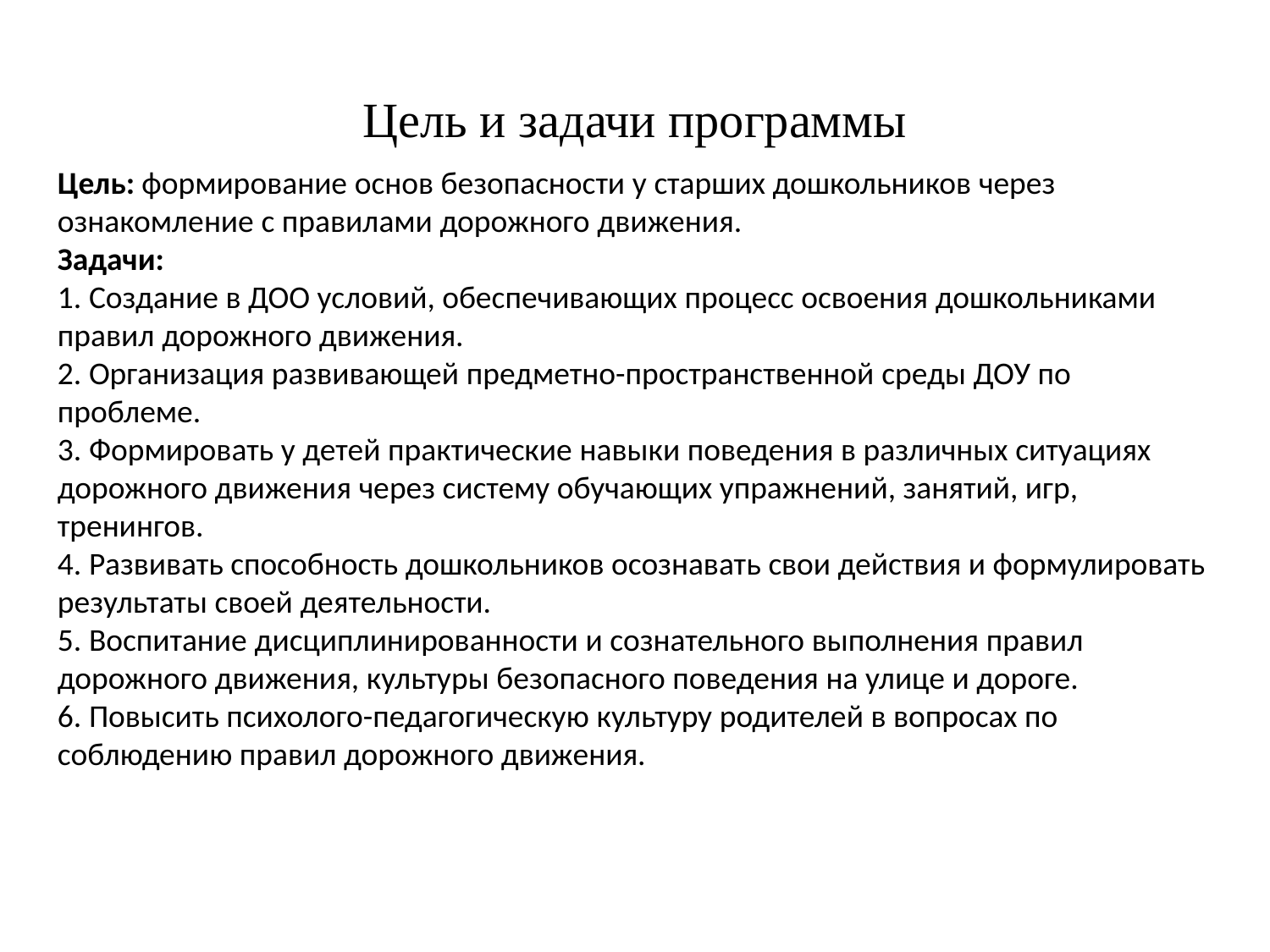

# Цель и задачи программы
Цель: формиро­вание основ безопасности у старших дошкольников через ознакомление с правилами дорожного движения.
Задачи:
1. Создание в ДОО условий, обеспечивающих процесс освоения дошкольниками правил дорожного движения.
2. Организация развивающей предметно-пространственной среды ДОУ по проблеме.
3. Формировать у детей практические навыки поведения в различных ситуациях дорожного движения через систему обучающих упражнений, занятий, игр, тренингов.
4. Развивать способность дошкольников осознавать свои действия и формулировать результаты своей деятельности.
5. Воспитание дисциплинированности и сознательного выполнения правил дорожного движения, культуры безопасного поведения на улице и дороге.
6. Повысить психолого-педагогическую культуру родителей в вопросах по соблюдению правил дорожного движения.